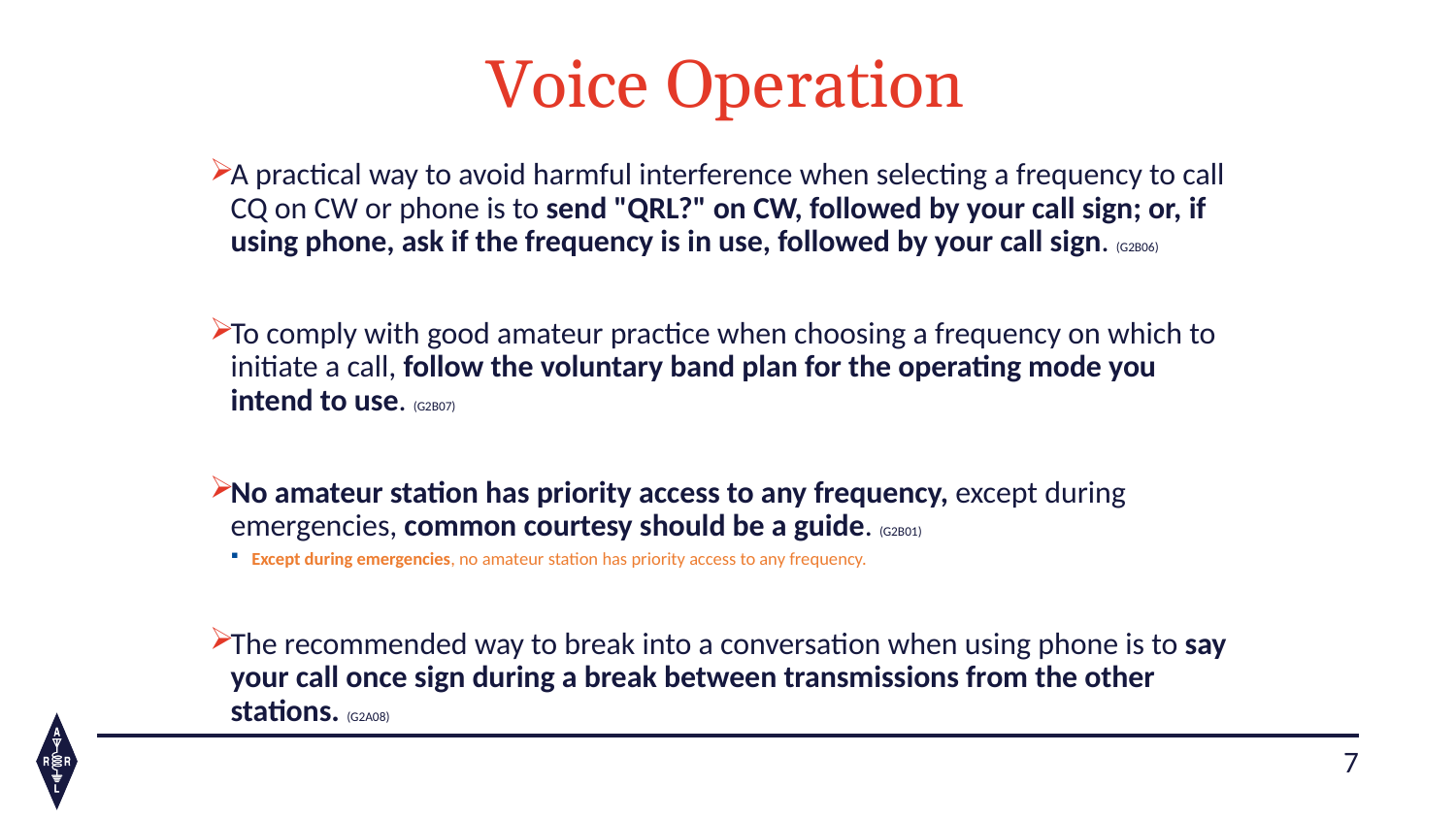

# Voice Operation
A practical way to avoid harmful interference when selecting a frequency to call CQ on CW or phone is to send "QRL?" on CW, followed by your call sign; or, if using phone, ask if the frequency is in use, followed by your call sign. (G2B06)

To comply with good amateur practice when choosing a frequency on which to initiate a call, follow the voluntary band plan for the operating mode you intend to use. (G2B07)

No amateur station has priority access to any frequency, except during emergencies, common courtesy should be a guide. (G2B01)
Except during emergencies, no amateur station has priority access to any frequency.

The recommended way to break into a conversation when using phone is to say your call once sign during a break between transmissions from the other stations. (G2A08)

7